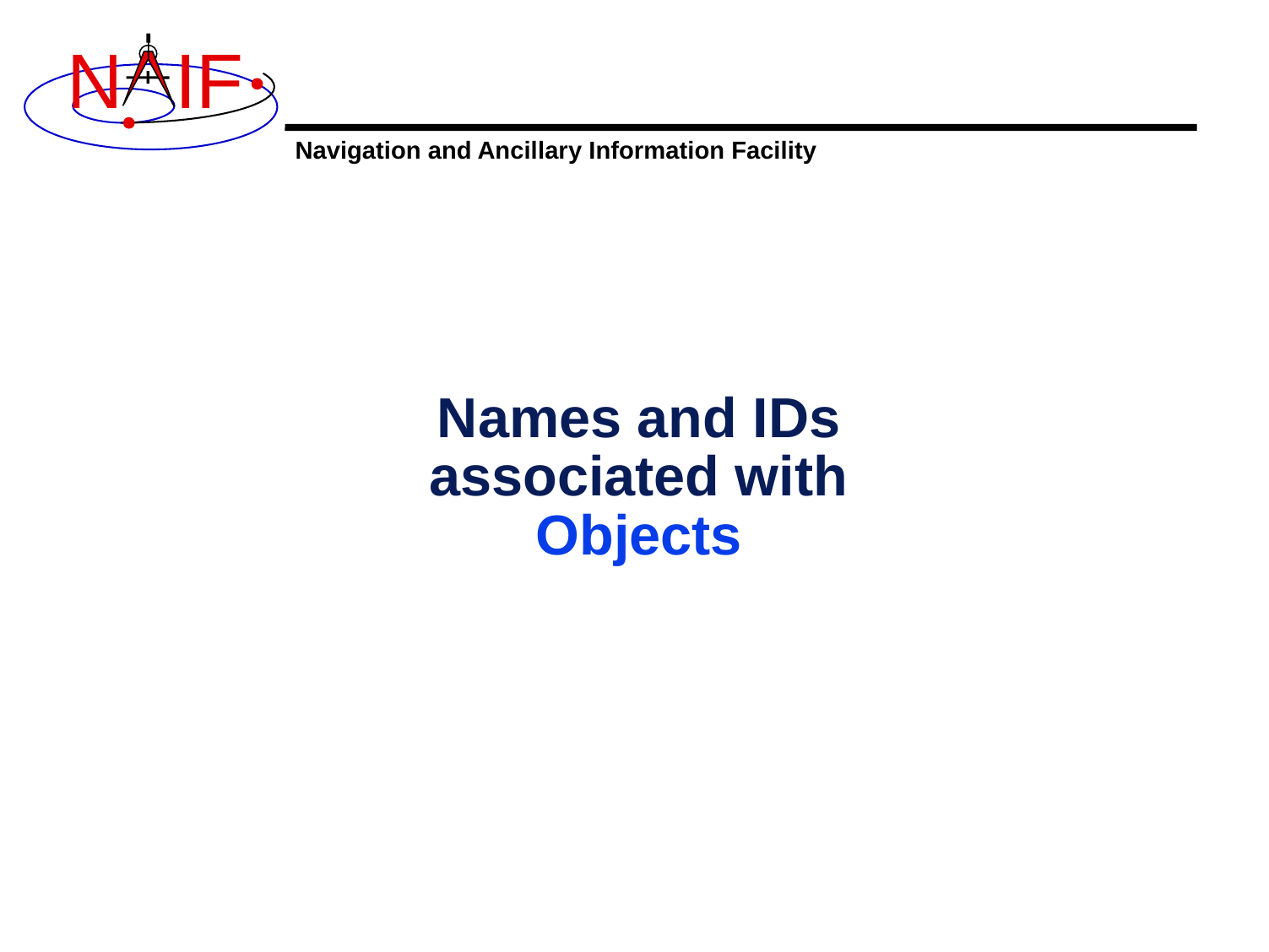

# Names and IDs associated with Objects